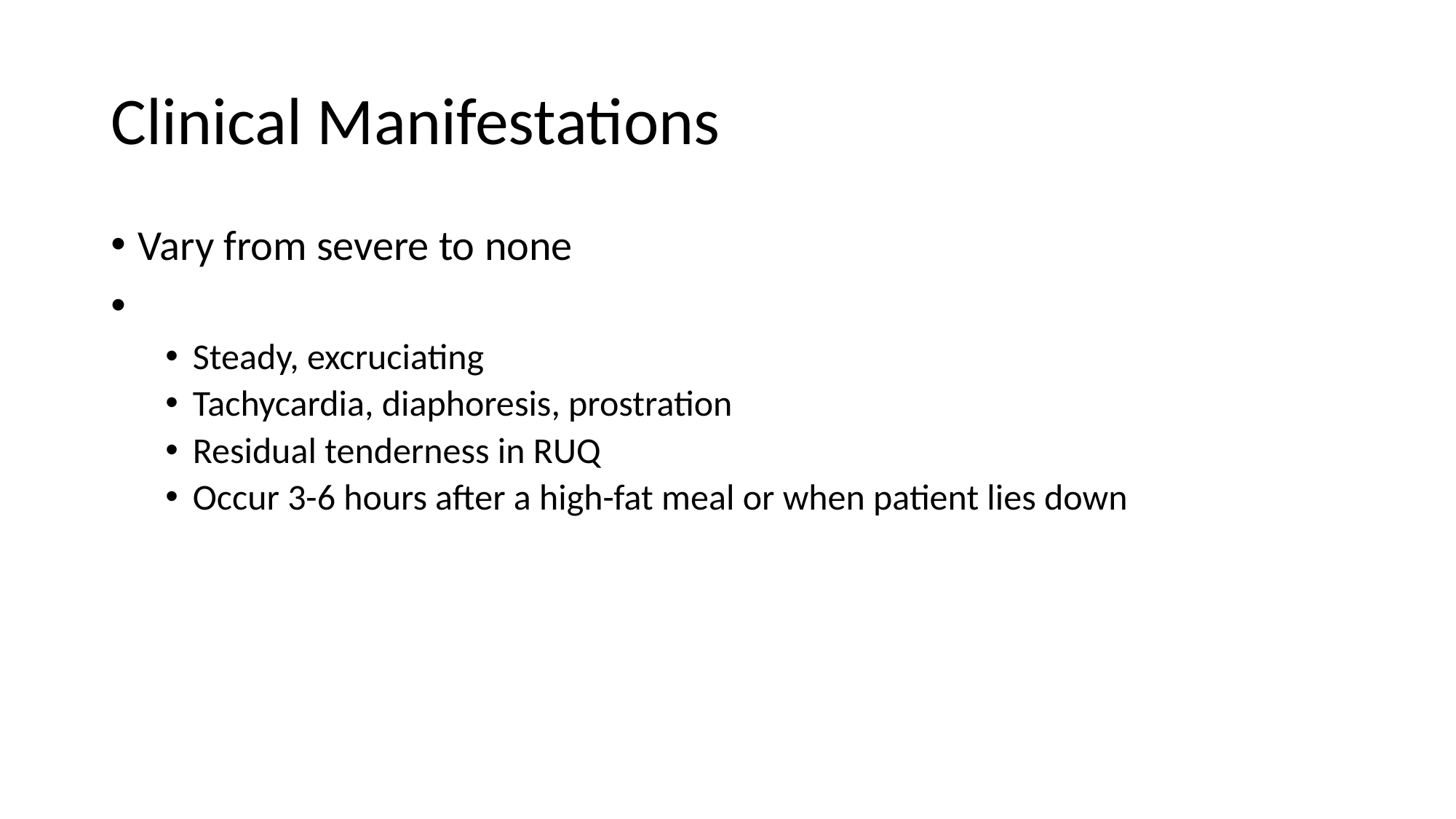

# Clinical Manifestations
Vary from severe to none

Steady, excruciating
Tachycardia, diaphoresis, prostration
Residual tenderness in RUQ
Occur 3-6 hours after a high-fat meal or when patient lies down